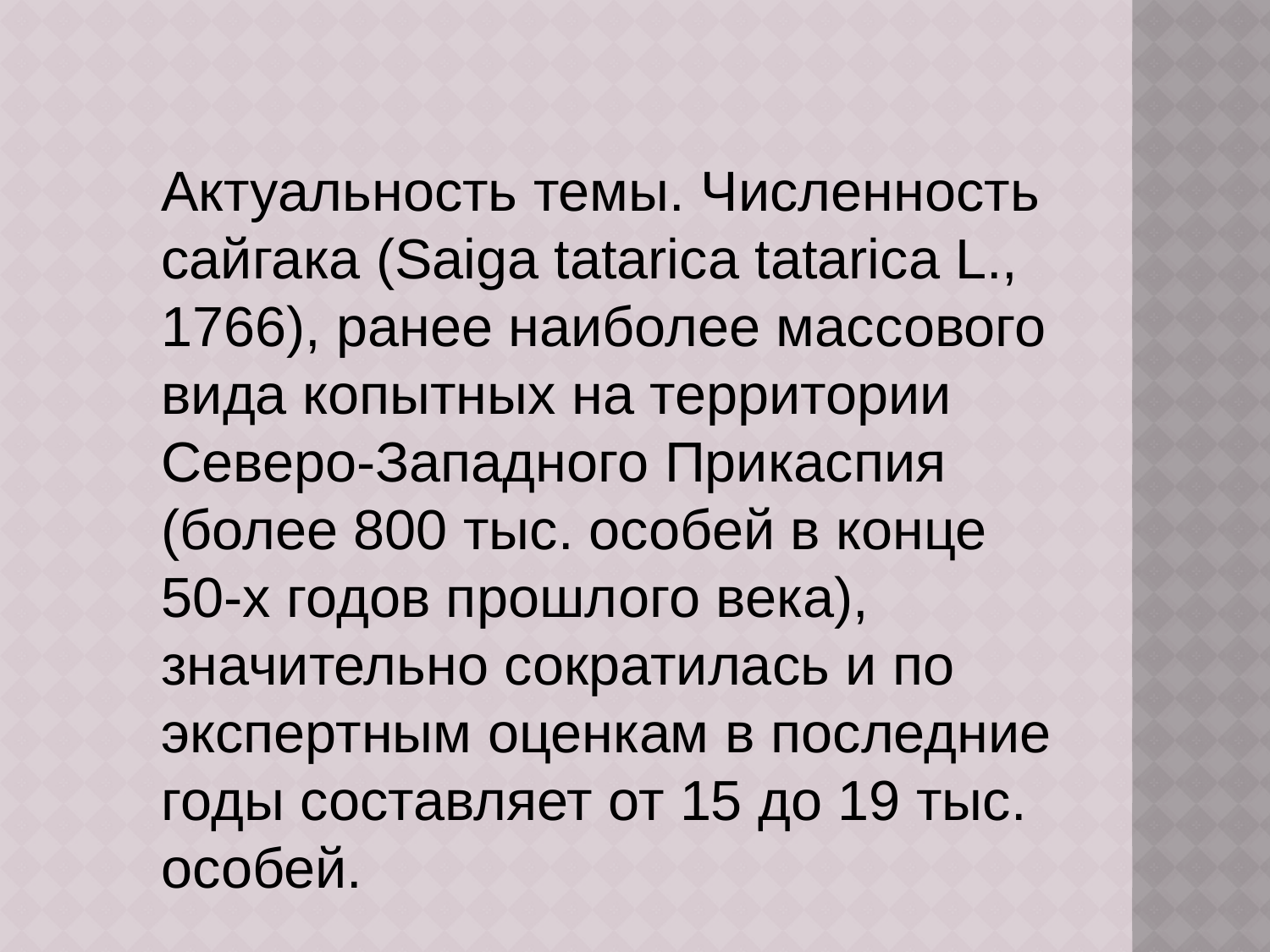

Актуальность темы. Численность сайгака (Saiga tatarica tatarica L., 1766), ранее наиболее массового вида копытных на территории Северо-Западного Прикаспия (более 800 тыс. особей в конце 50-х годов прошлого века), значительно сократилась и по экспертным оценкам в последние годы составляет от 15 до 19 тыс. особей.